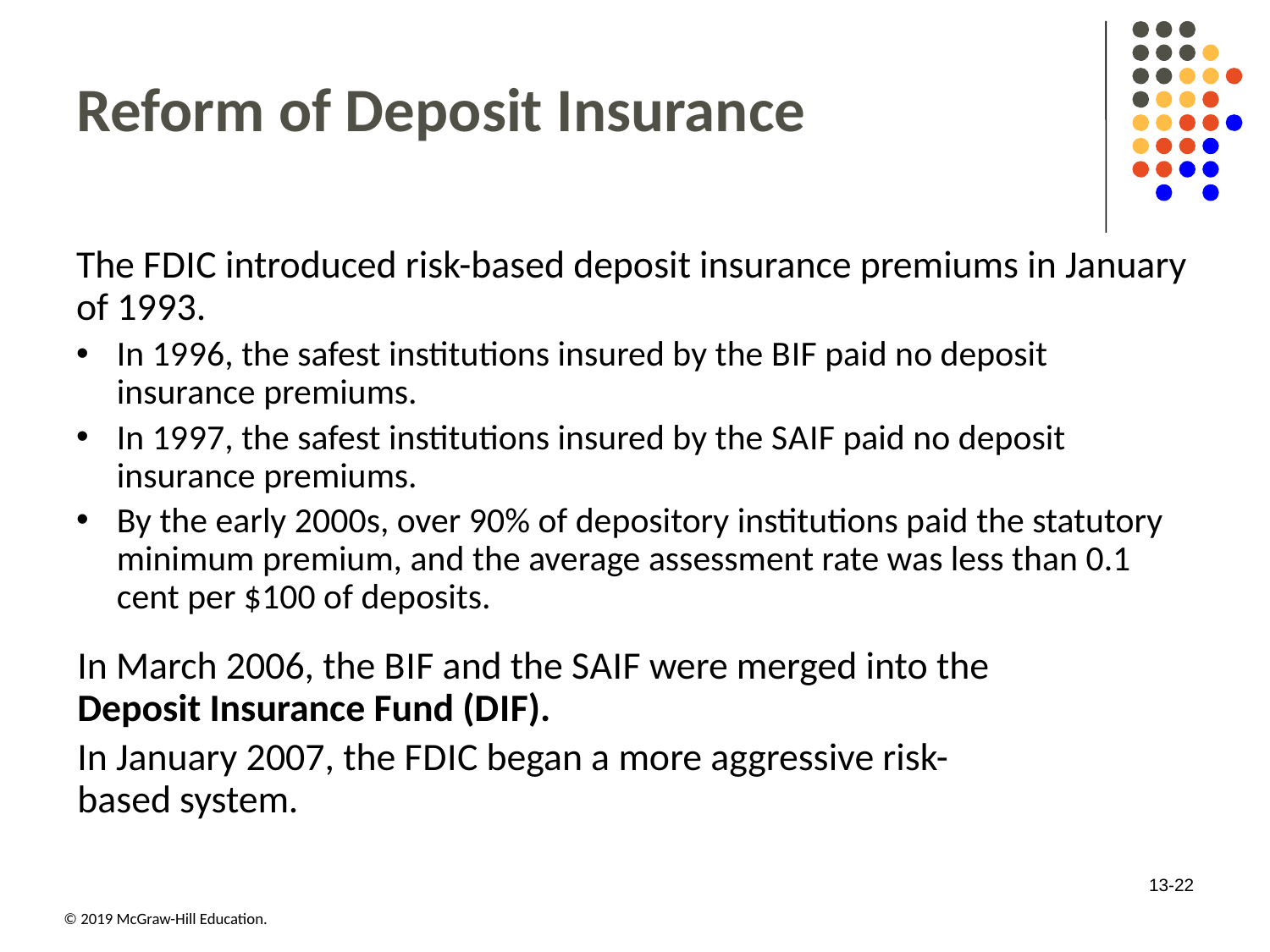

# Reform of Deposit Insurance
The F D I C introduced risk-based deposit insurance premiums in January of 19 93.
In 19 96, the safest institutions insured by the B I F paid no deposit insurance premiums.
In 19 97, the safest institutions insured by the S A I F paid no deposit insurance premiums.
By the early 2000s, over 90% of depository institutions paid the statutory minimum premium, and the average assessment rate was less than 0.1 cent per $100 of deposits.
In March 2006, the B I F and the S A I F were merged into the Deposit Insurance Fund (D I F).
In January 2007, the F D I C began a more aggressive risk-based system.
13-22